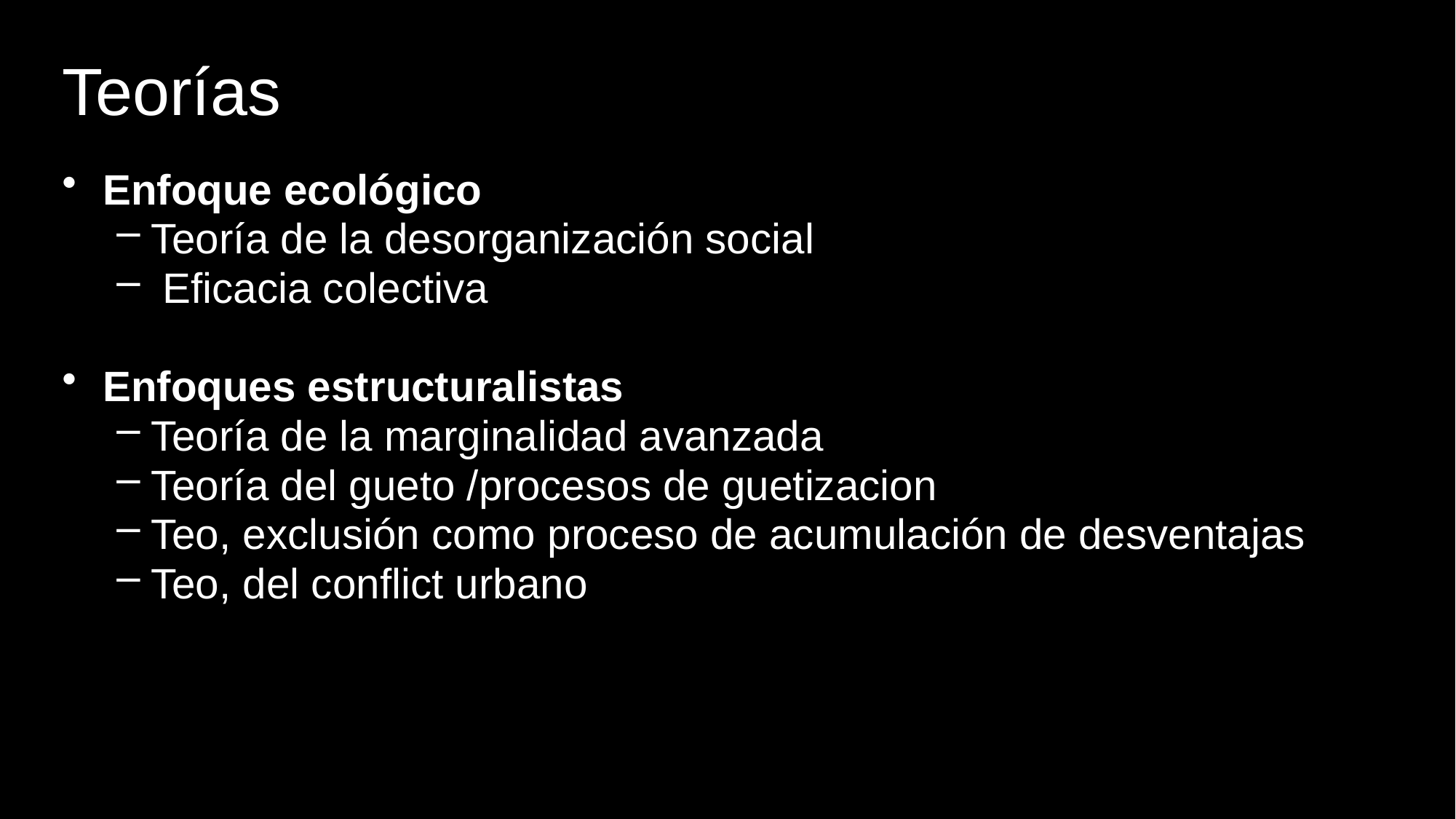

# Teorías
Enfoque ecológico
Teoría de la desorganización social
 Eficacia colectiva

Enfoques estructuralistas
Teoría de la marginalidad avanzada
Teoría del gueto /procesos de guetizacion
Teo, exclusión como proceso de acumulación de desventajas
Teo, del conflict urbano